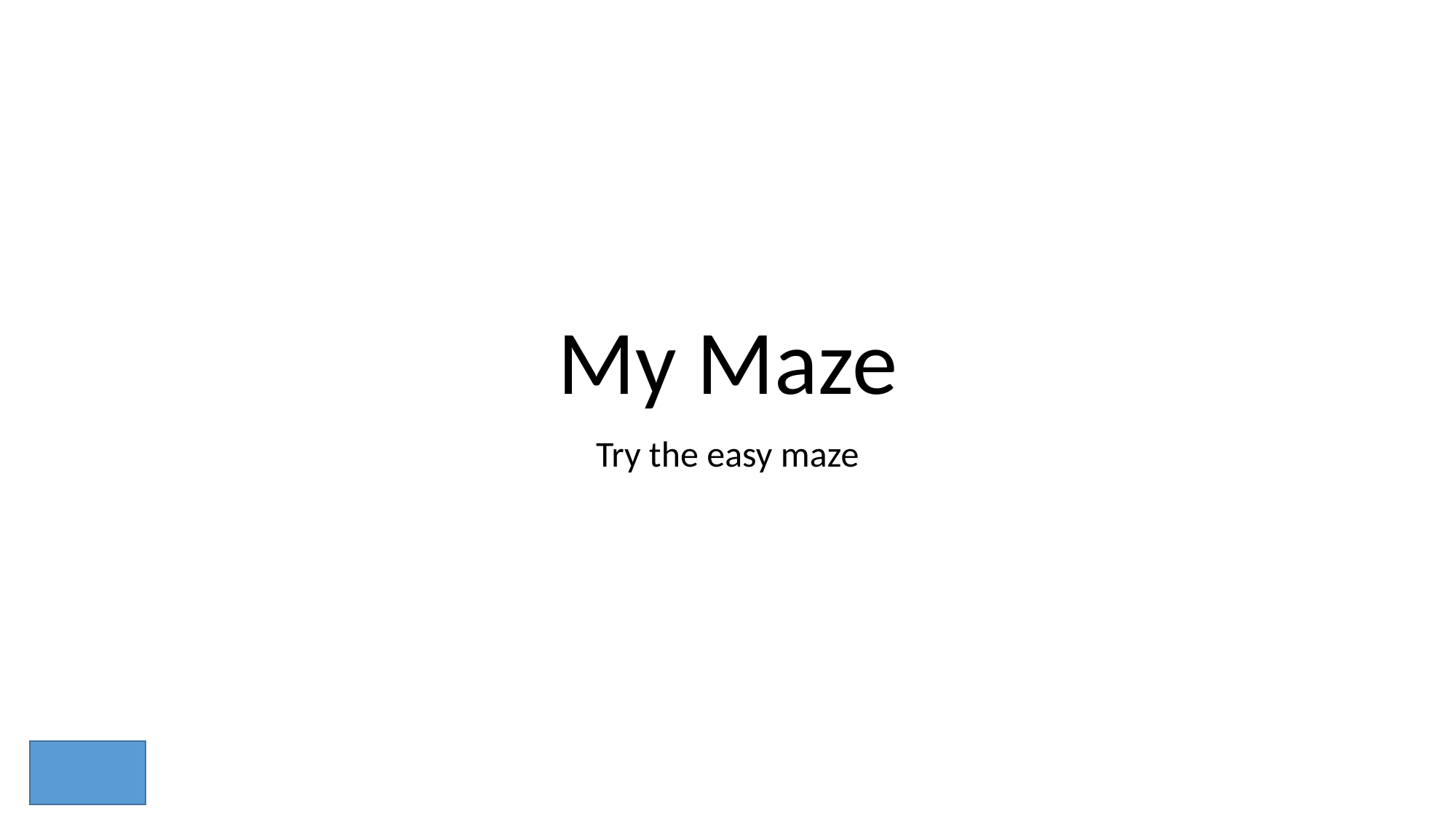

# My Maze
Try the easy maze